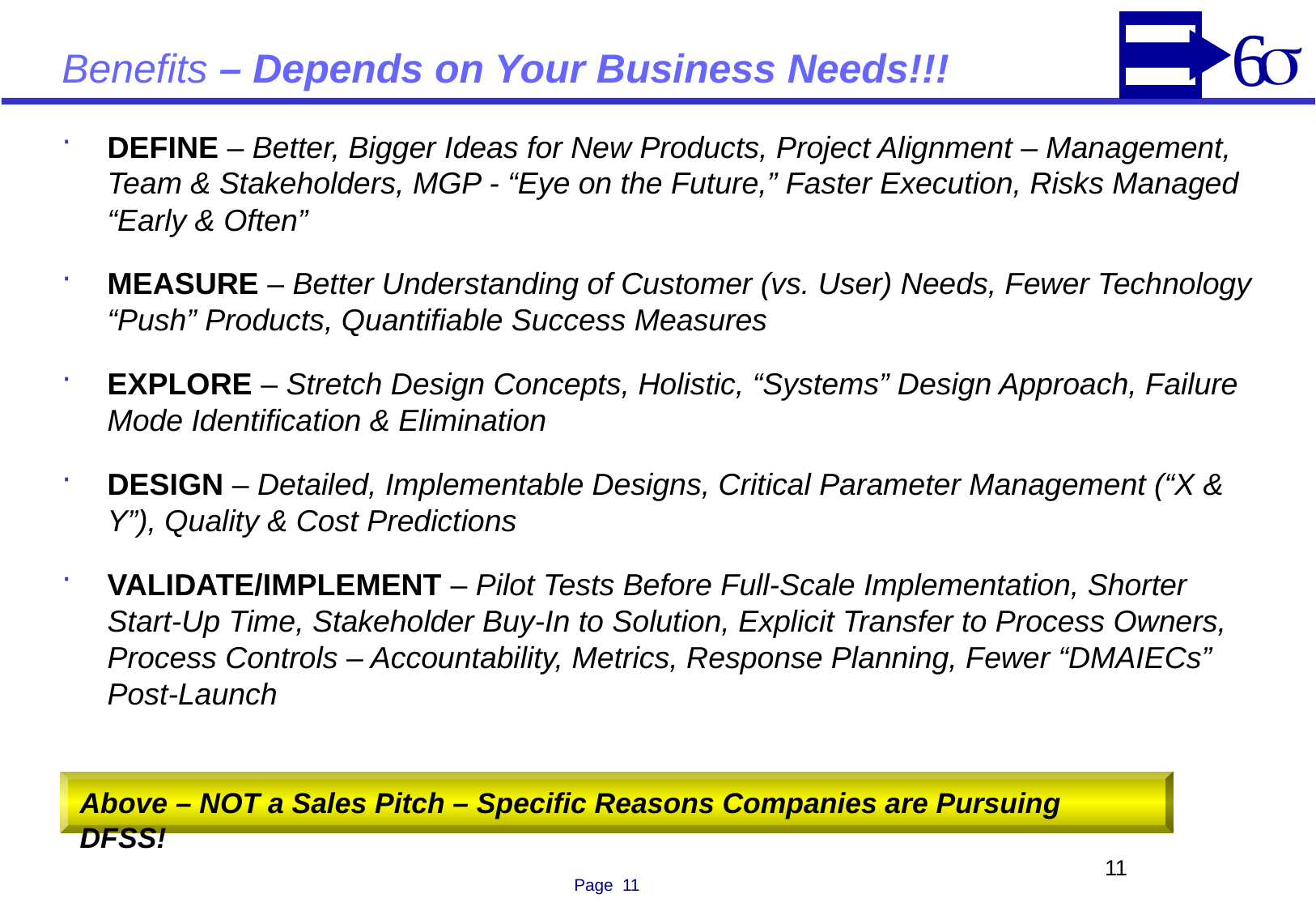

# Benefits – Depends on Your Business Needs!!!
DEFINE – Better, Bigger Ideas for New Products, Project Alignment – Management, Team & Stakeholders, MGP - “Eye on the Future,” Faster Execution, Risks Managed “Early & Often”
MEASURE – Better Understanding of Customer (vs. User) Needs, Fewer Technology “Push” Products, Quantifiable Success Measures
EXPLORE – Stretch Design Concepts, Holistic, “Systems” Design Approach, Failure Mode Identification & Elimination
DESIGN – Detailed, Implementable Designs, Critical Parameter Management (“X & Y”), Quality & Cost Predictions
VALIDATE/IMPLEMENT – Pilot Tests Before Full-Scale Implementation, Shorter Start-Up Time, Stakeholder Buy-In to Solution, Explicit Transfer to Process Owners, Process Controls – Accountability, Metrics, Response Planning, Fewer “DMAIECs” Post-Launch
Above – NOT a Sales Pitch – Specific Reasons Companies are Pursuing DFSS!